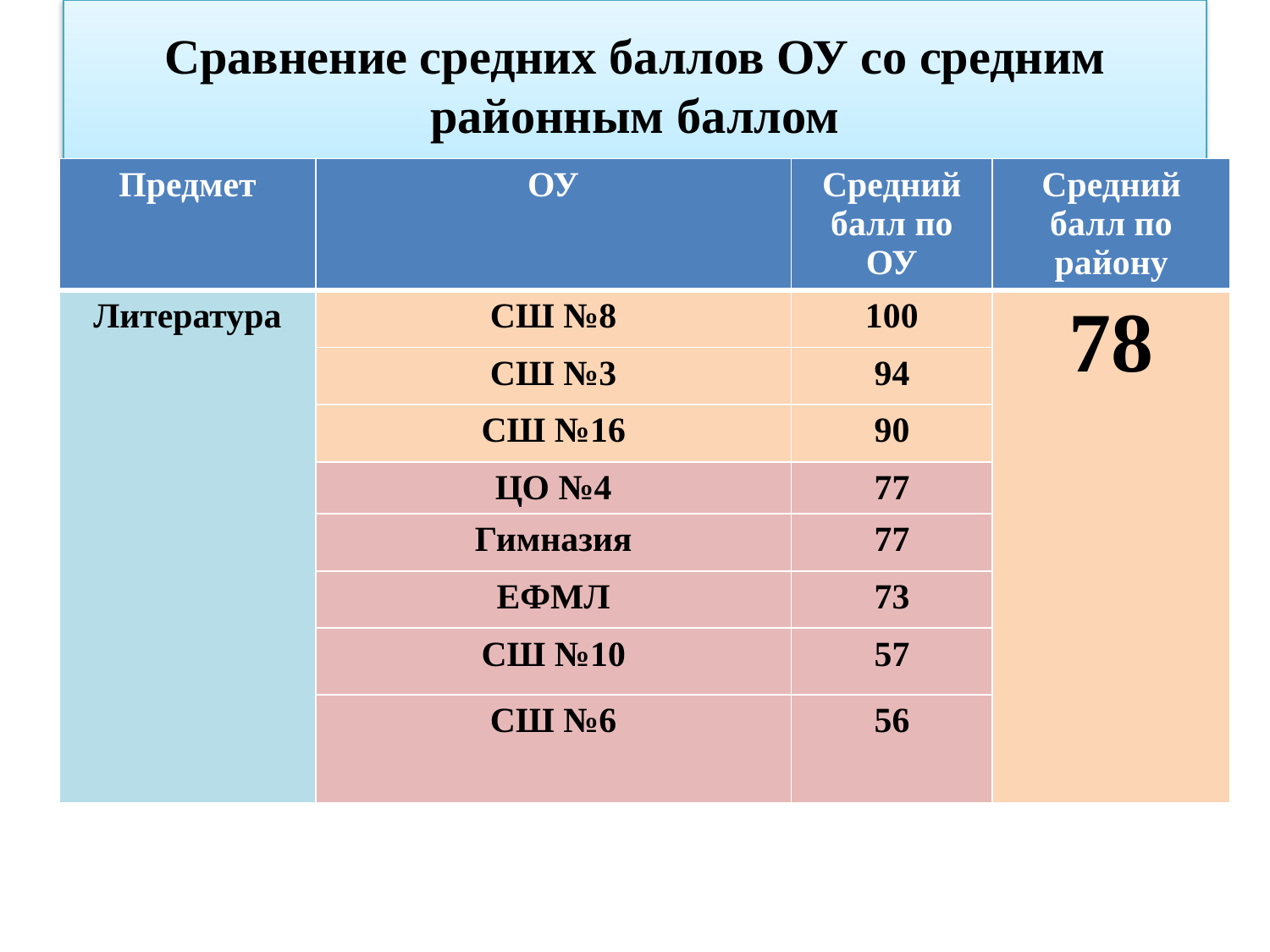

# Сравнение средних баллов ОУ со средним районным баллом
| Предмет | ОУ | Средний балл по ОУ | Средний балл по району |
| --- | --- | --- | --- |
| Литература | СШ №8 | 100 | 78 |
|  | СШ №3 | 94 |  |
|  | СШ №16 | 90 |  |
|  | ЦО №4 | 77 |  |
|  | Гимназия | 77 |  |
|  | ЕФМЛ | 73 |  |
|  | СШ №10 | 57 |  |
|  | СШ №6 | 56 |  |